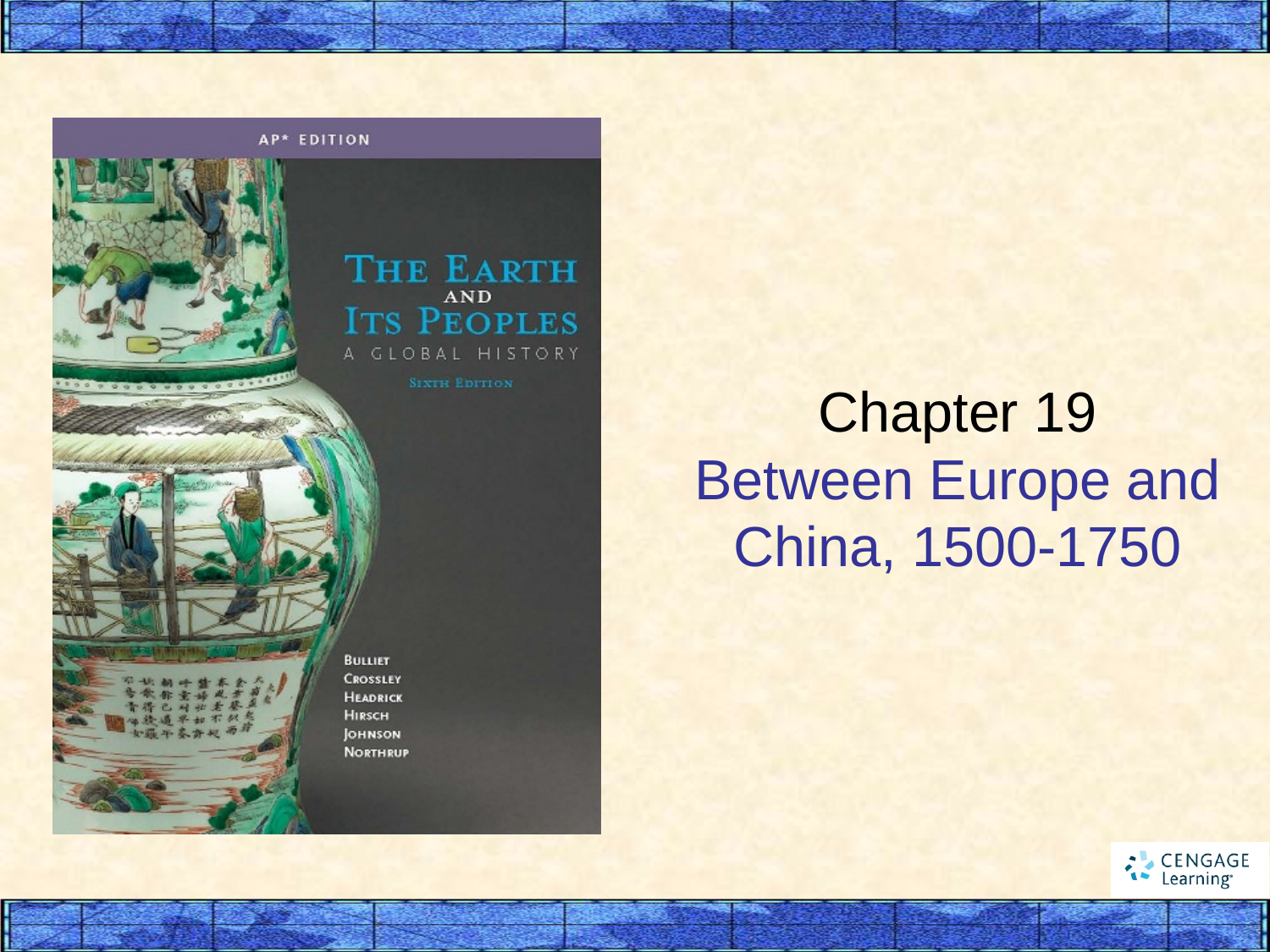

# Chapter 19 Between Europe and China, 1500-1750